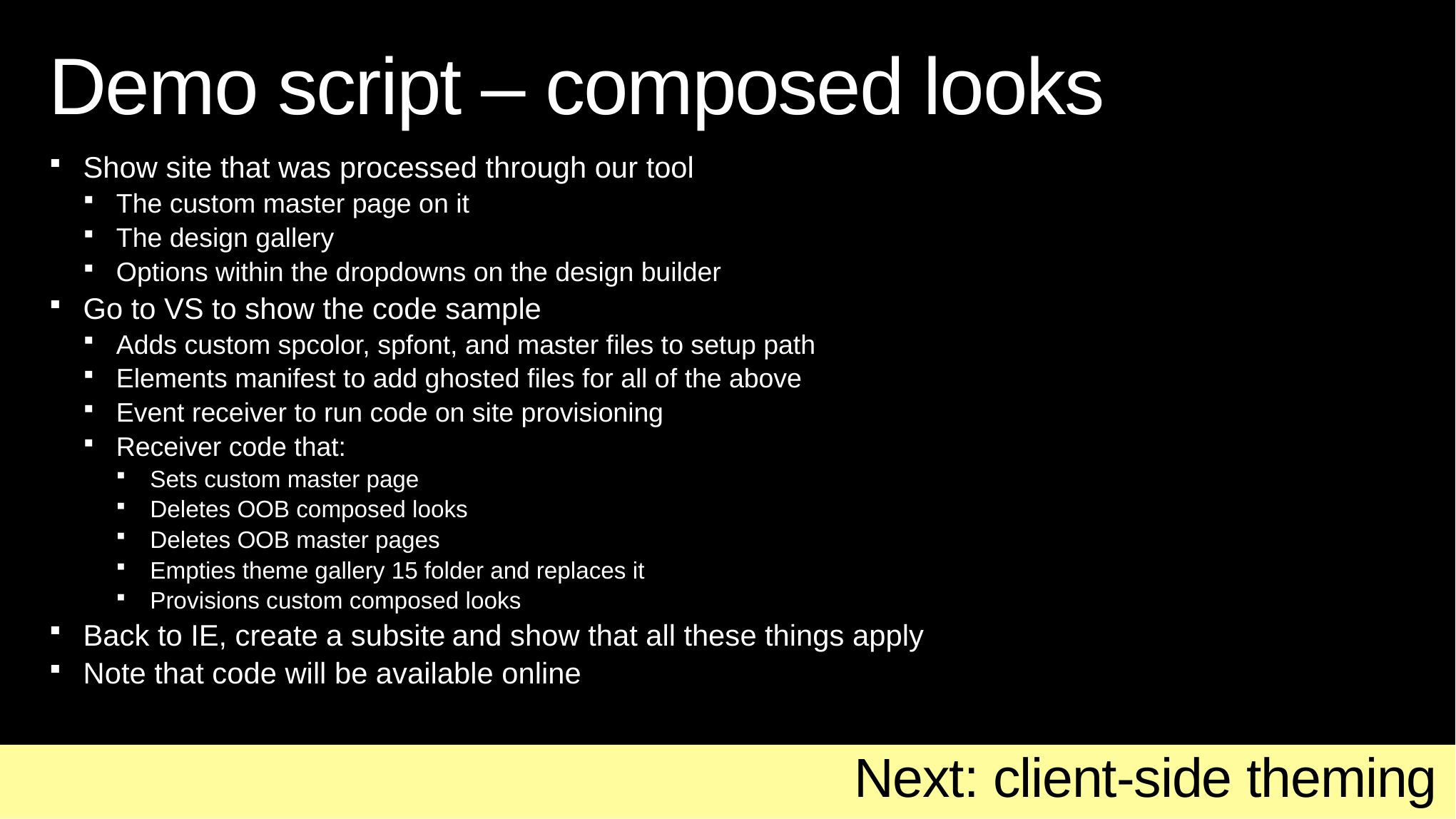

# Demo script – composed looks
Show site that was processed through our tool
The custom master page on it
The design gallery
Options within the dropdowns on the design builder
Go to VS to show the code sample
Adds custom spcolor, spfont, and master files to setup path
Elements manifest to add ghosted files for all of the above
Event receiver to run code on site provisioning
Receiver code that:
Sets custom master page
Deletes OOB composed looks
Deletes OOB master pages
Empties theme gallery 15 folder and replaces it
Provisions custom composed looks
Back to IE, create a subsite and show that all these things apply
Note that code will be available online
Next: client-side theming